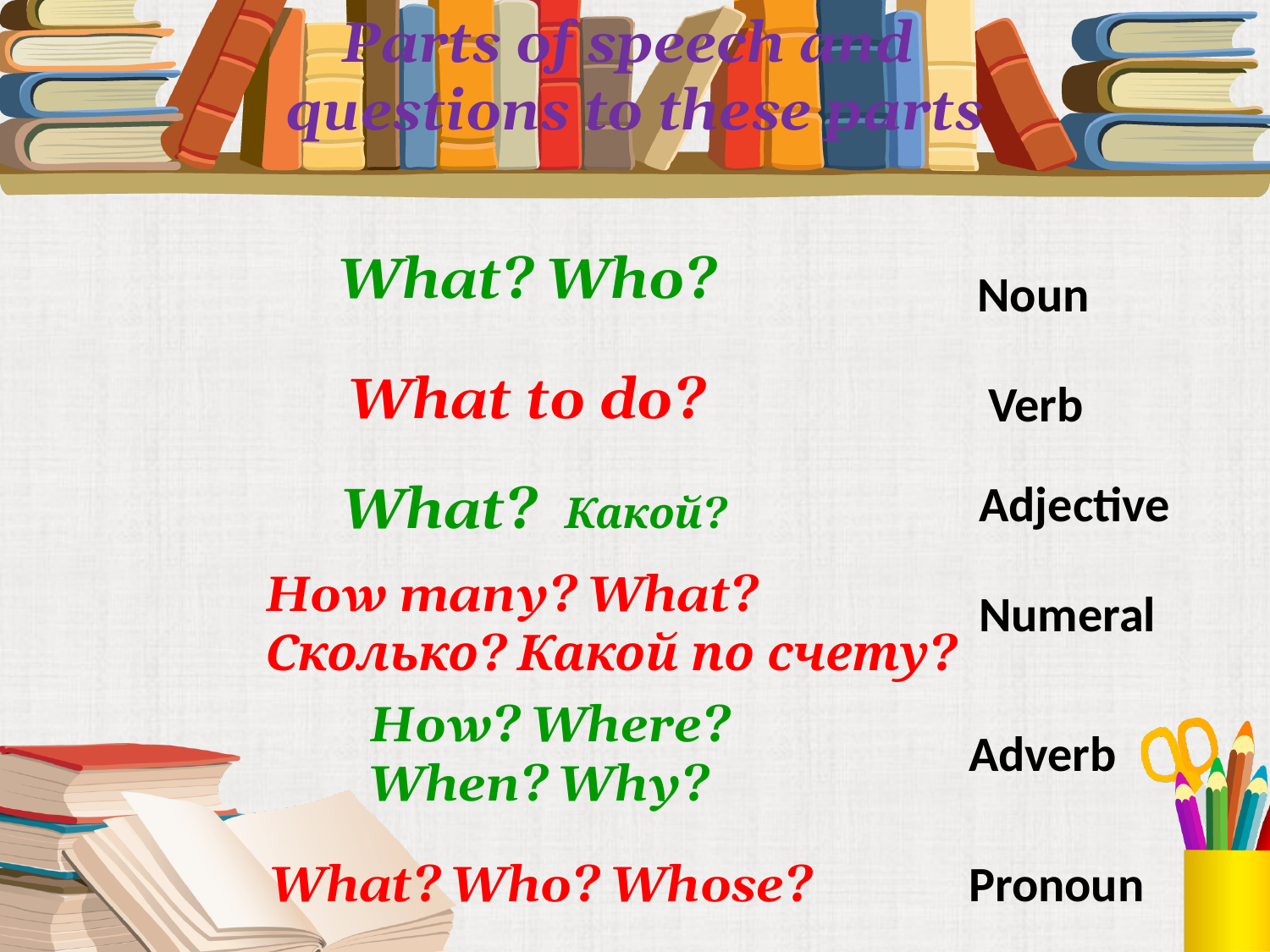

Parts of speech and
questions to these parts
What? Who?
Noun
What to do?
Verb
What?  Какой?
Adjective
How many? What?
Сколько? Какой по счету?
Numeral
How? Where?
When? Why?
Adverb
What? Who? Whose?
Pronoun